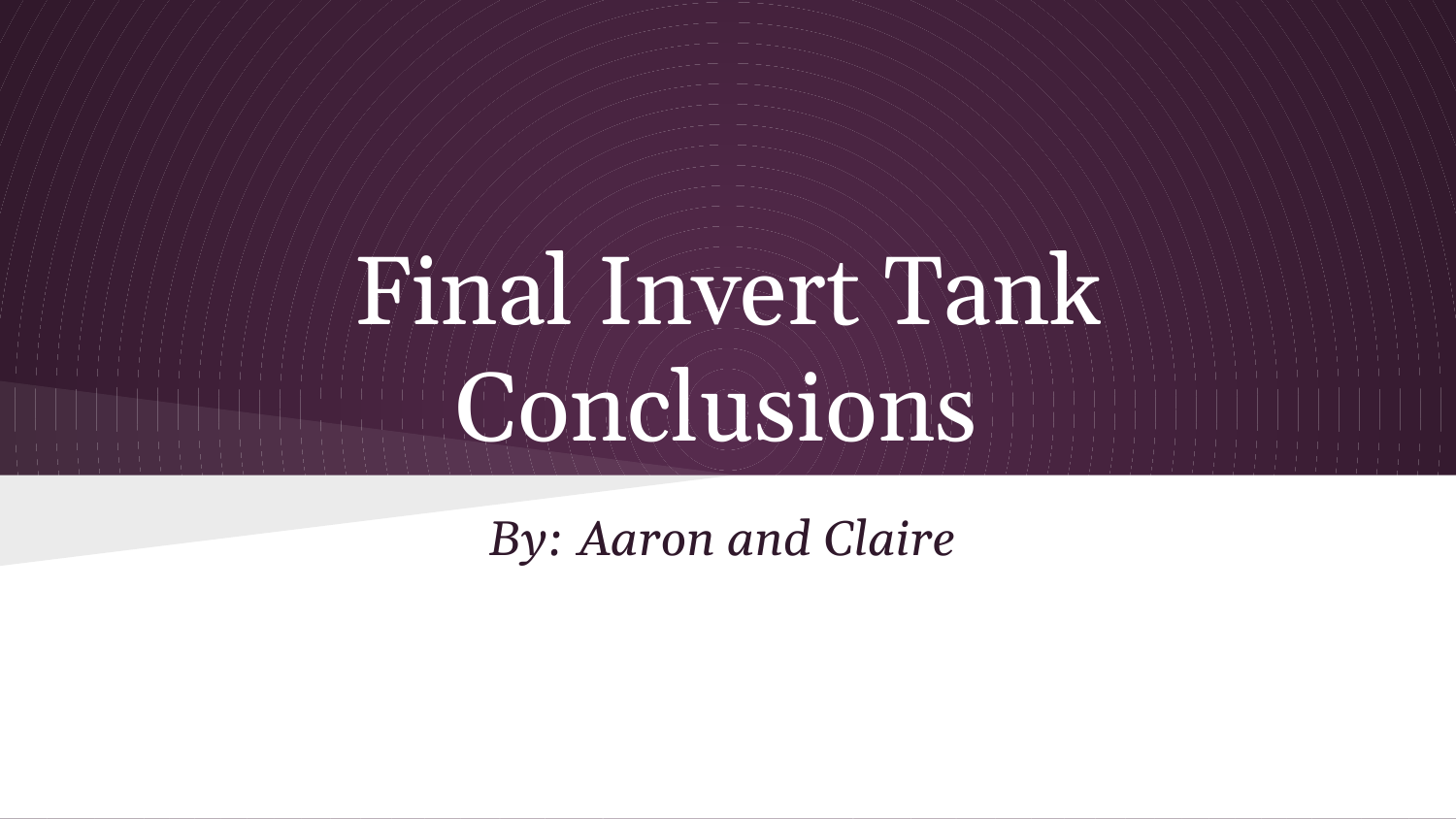

# Final Invert Tank Conclusions
By: Aaron and Claire